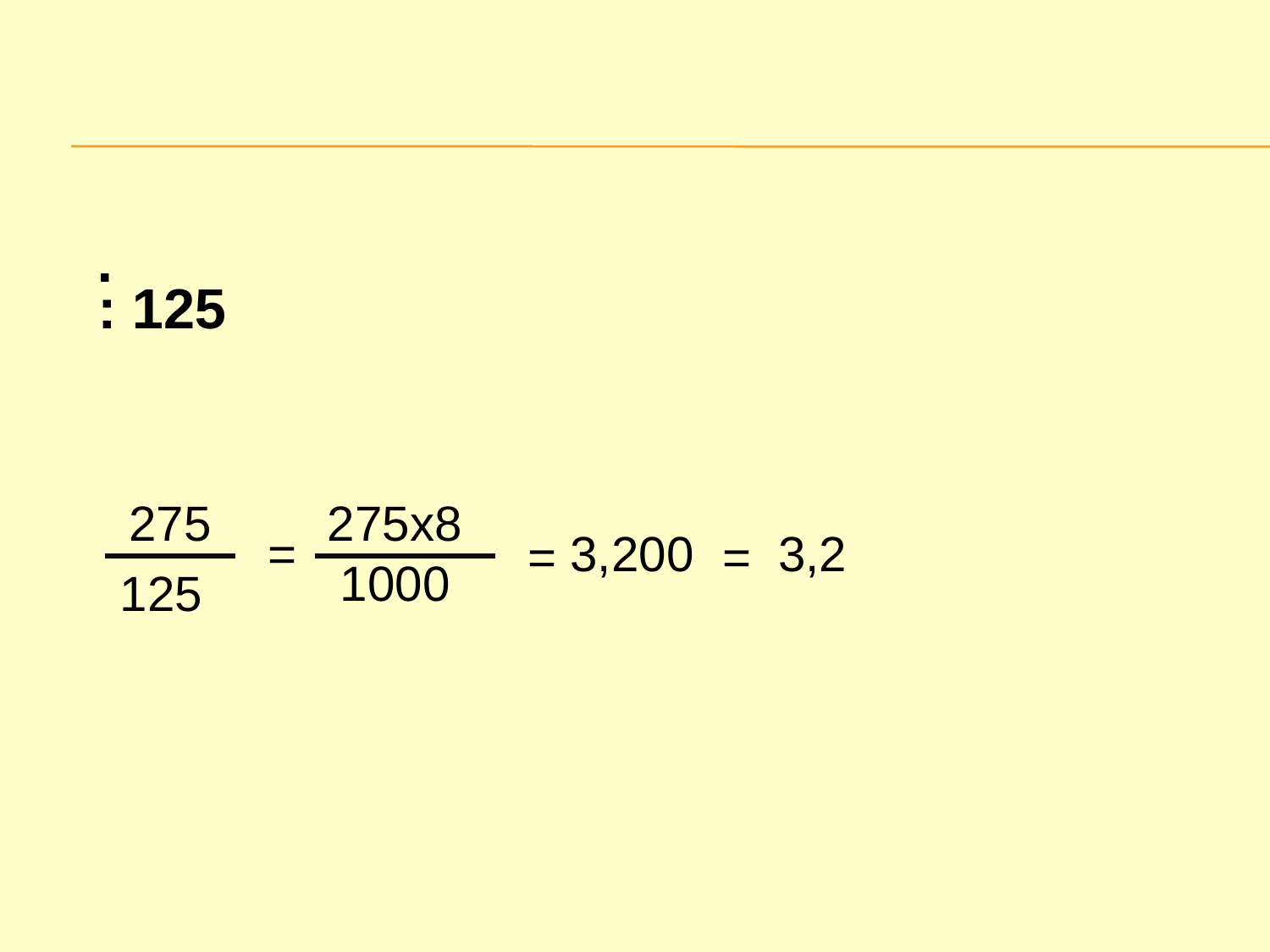

.
: 125
275
275х8
=
3,200
3,2
=
=
1000
125